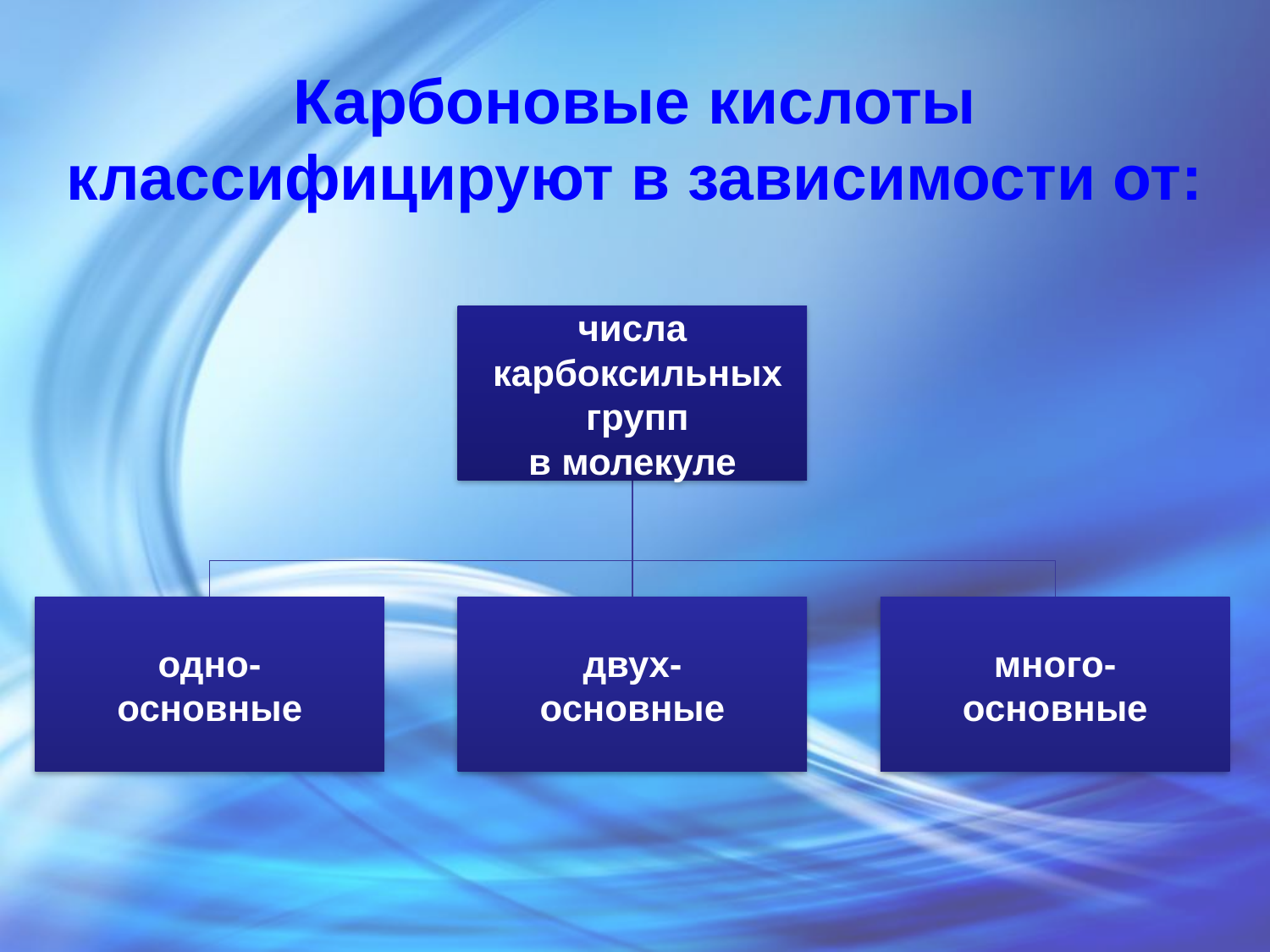

# Карбоновые кислоты классифицируют в зависимости от:
числа
 карбоксильных
 групп
в молекуле
одно-
основные
двух-
основные
много-
основные